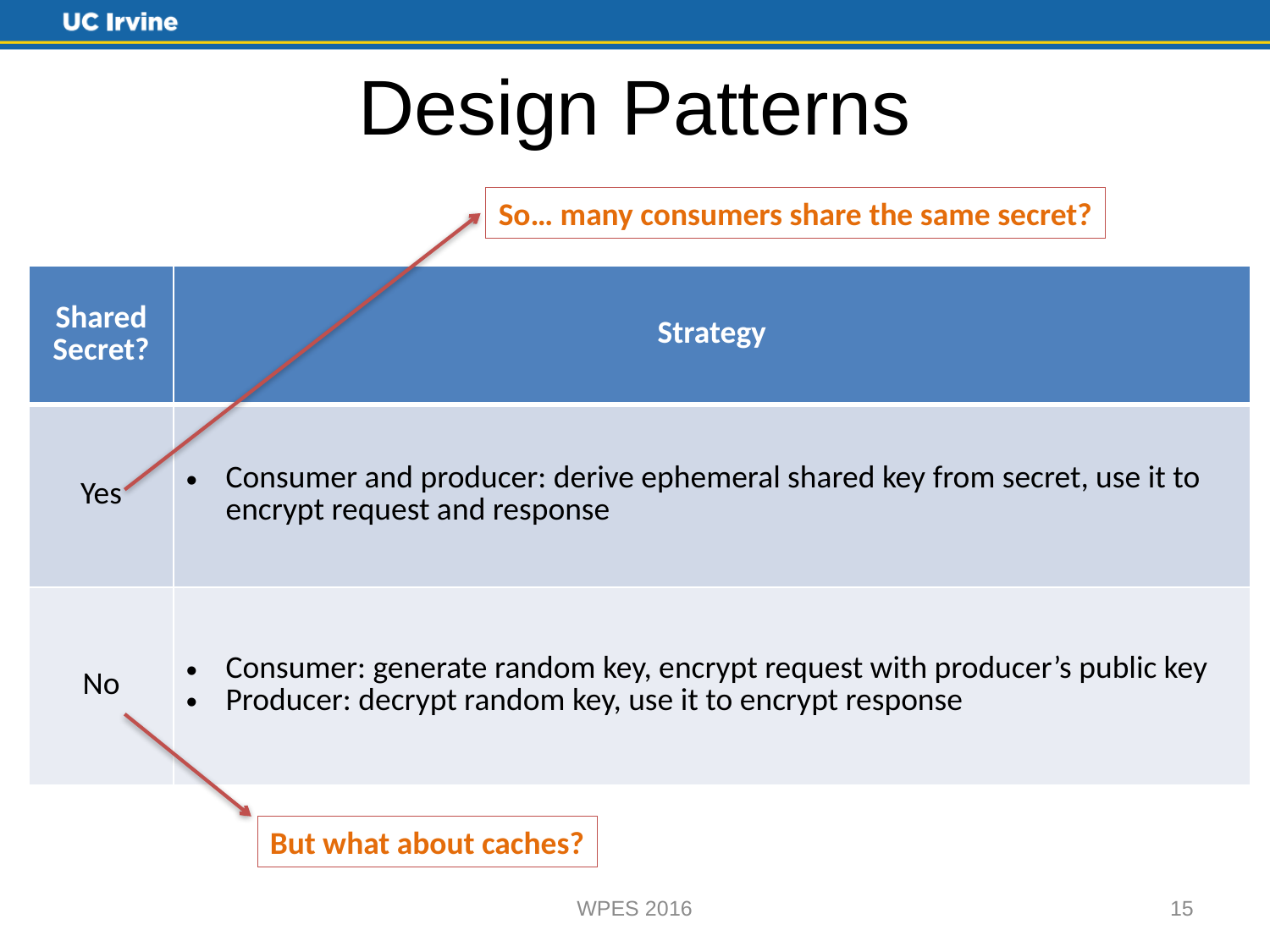

# Design Patterns
So… many consumers share the same secret?
| Shared Secret? | Strategy |
| --- | --- |
| Yes | Consumer and producer: derive ephemeral shared key from secret, use it to encrypt request and response |
| No | Consumer: generate random key, encrypt request with producer’s public key Producer: decrypt random key, use it to encrypt response |
But what about caches?
WPES 2016
15